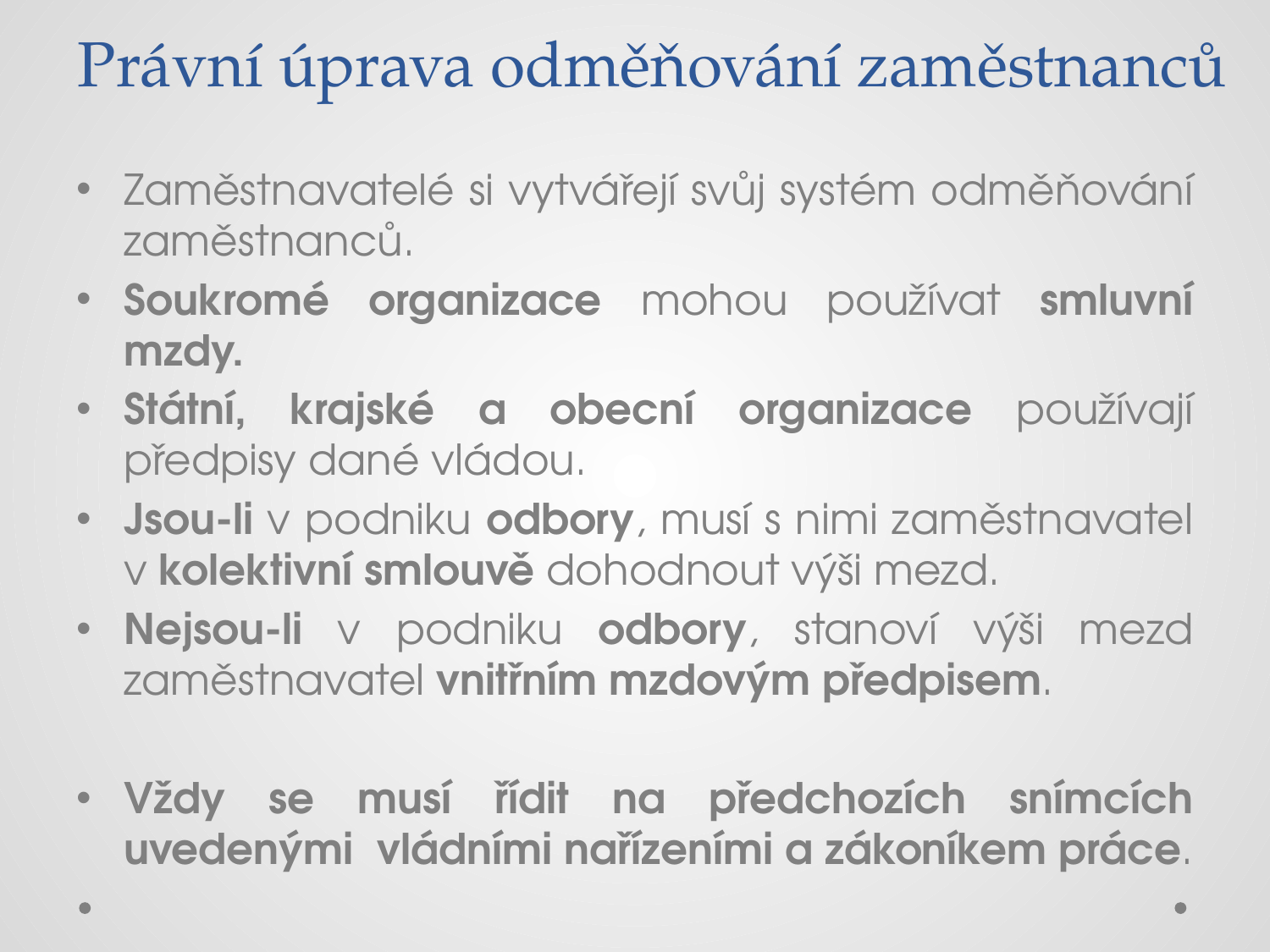

# Právní úprava odměňování zaměstnanců
Zaměstnavatelé si vytvářejí svůj systém odměňování zaměstnanců.
Soukromé organizace mohou používat smluvní mzdy.
Státní, krajské a obecní organizace používají předpisy dané vládou.
Jsou-li v podniku odbory, musí s nimi zaměstnavatel v kolektivní smlouvě dohodnout výši mezd.
Nejsou-li v podniku odbory, stanoví výši mezd zaměstnavatel vnitřním mzdovým předpisem.

Vždy se musí řídit na předchozích snímcích uvedenými  vládními nařízeními a zákoníkem práce.